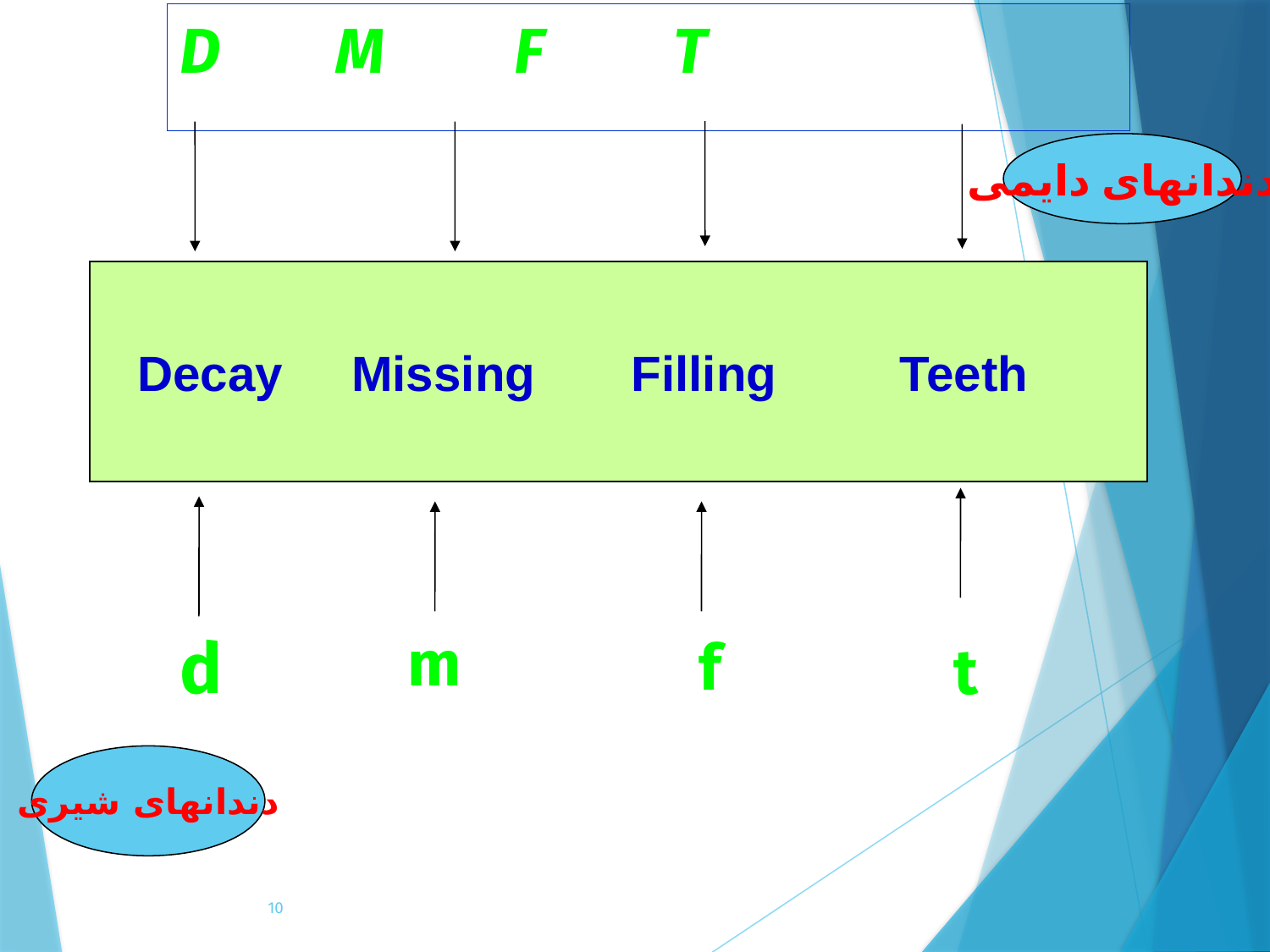

# D        M         F         T

دندانهای دایمی
Decay     Missing       Filling         Teeth

d
m
f
t
دندانهای شیری
10